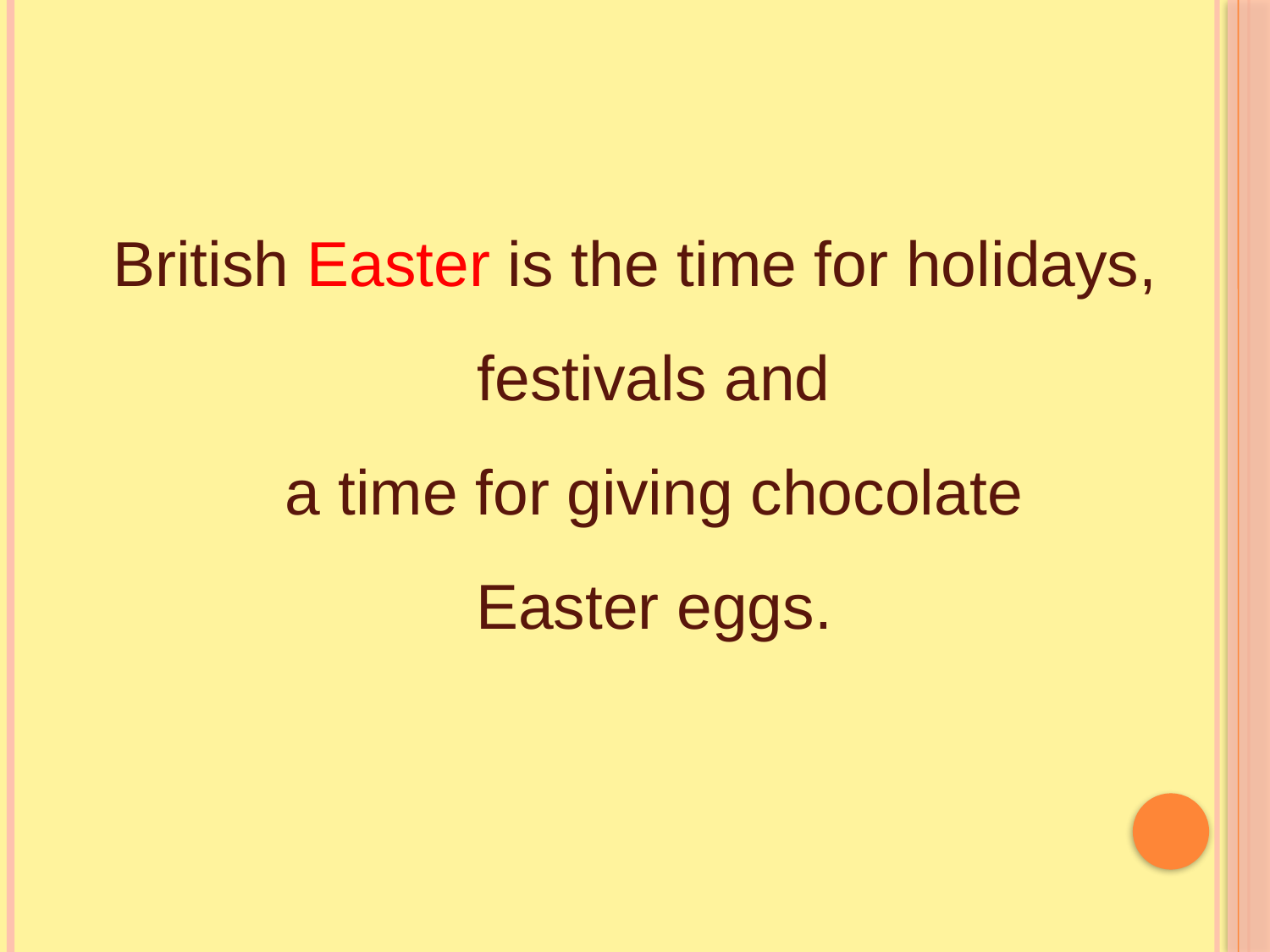

British Easter is the time for holidays, festivals and
a time for giving chocolate
Easter eggs.